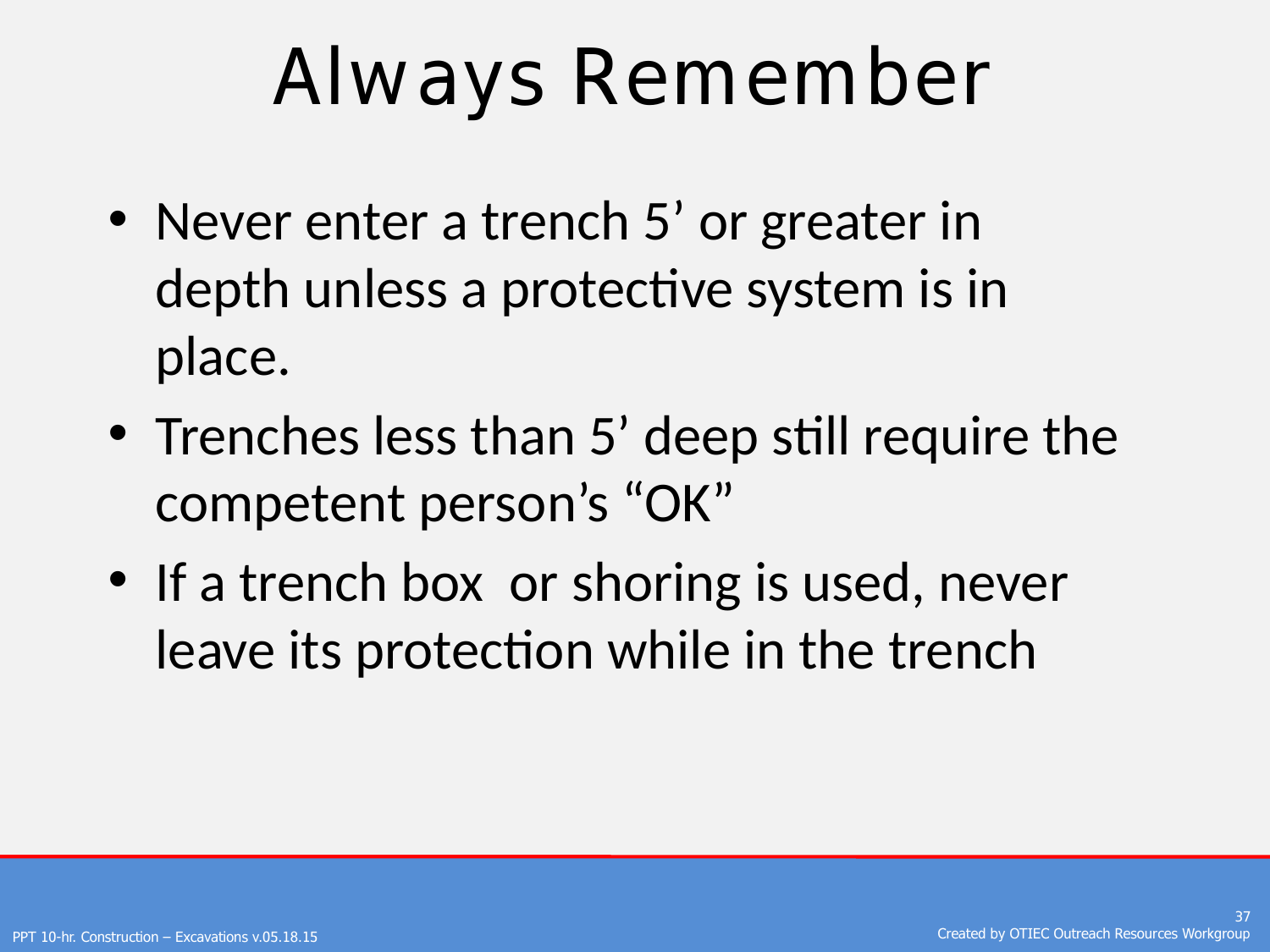

# Always Remember
Never enter a trench 5’ or greater in depth unless a protective system is in place.
Trenches less than 5’ deep still require the competent person’s “OK”
If a trench box  or shoring is used, never leave its protection while in the trench